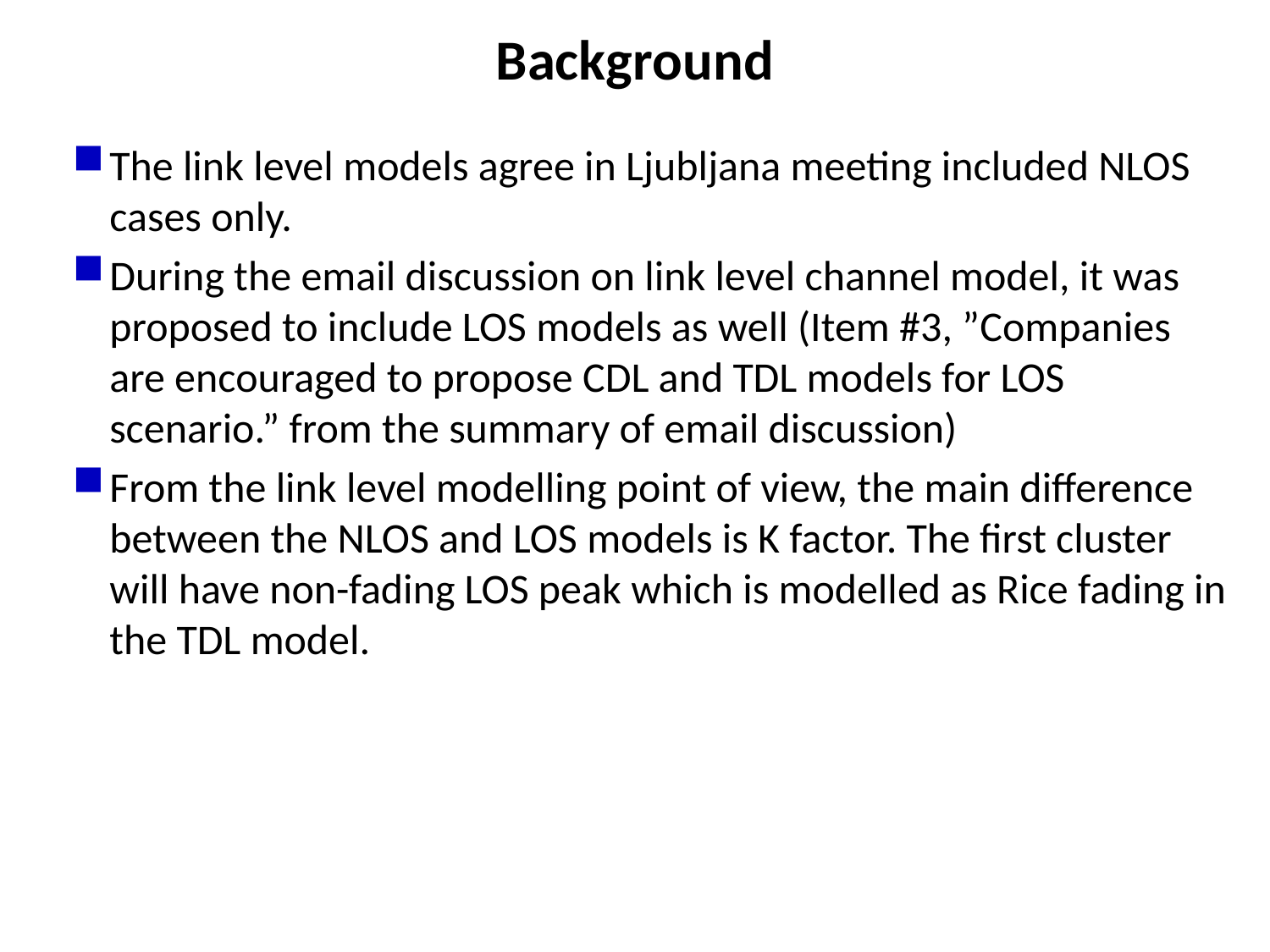

# Background
The link level models agree in Ljubljana meeting included NLOS cases only.
During the email discussion on link level channel model, it was proposed to include LOS models as well (Item #3, ”Companies are encouraged to propose CDL and TDL models for LOS scenario.” from the summary of email discussion)
From the link level modelling point of view, the main difference between the NLOS and LOS models is K factor. The first cluster will have non-fading LOS peak which is modelled as Rice fading in the TDL model.